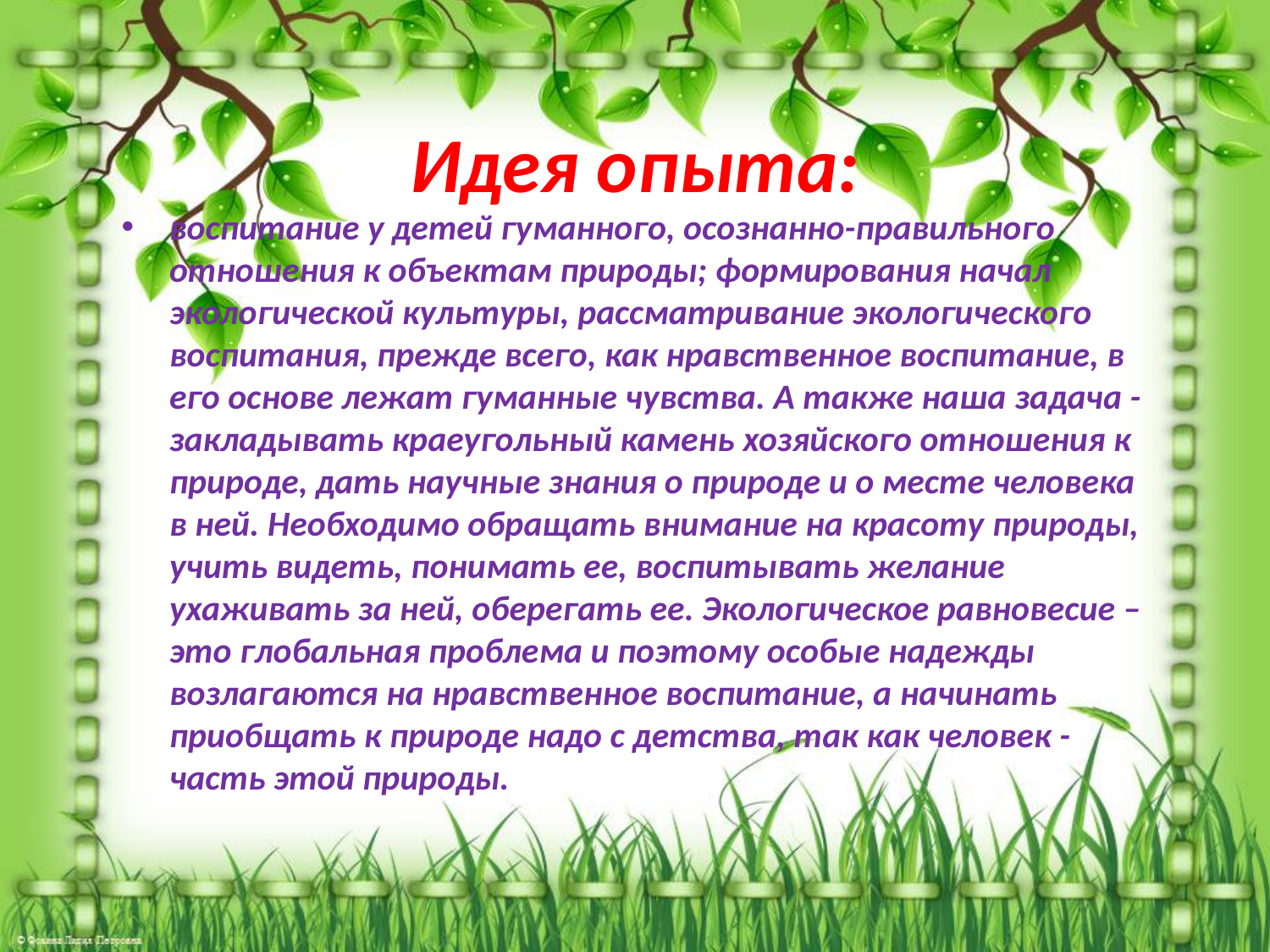

# Идея опыта:

воспитание у детей гуманного, осознанно-правильного отношения к объектам природы; формирования начал экологической культуры, рассматривание экологического воспитания, прежде всего, как нравственное воспитание, в его основе лежат гуманные чувства. А также наша задача - закладывать краеугольный камень хозяйского отношения к природе, дать научные знания о природе и о месте человека в ней. Необходимо обращать внимание на красоту природы, учить видеть, понимать ее, воспитывать желание ухаживать за ней, оберегать ее. Экологическое равновесие – это глобальная проблема и поэтому особые надежды возлагаются на нравственное воспитание, а начинать приобщать к природе надо с детства, так как человек - часть этой природы.